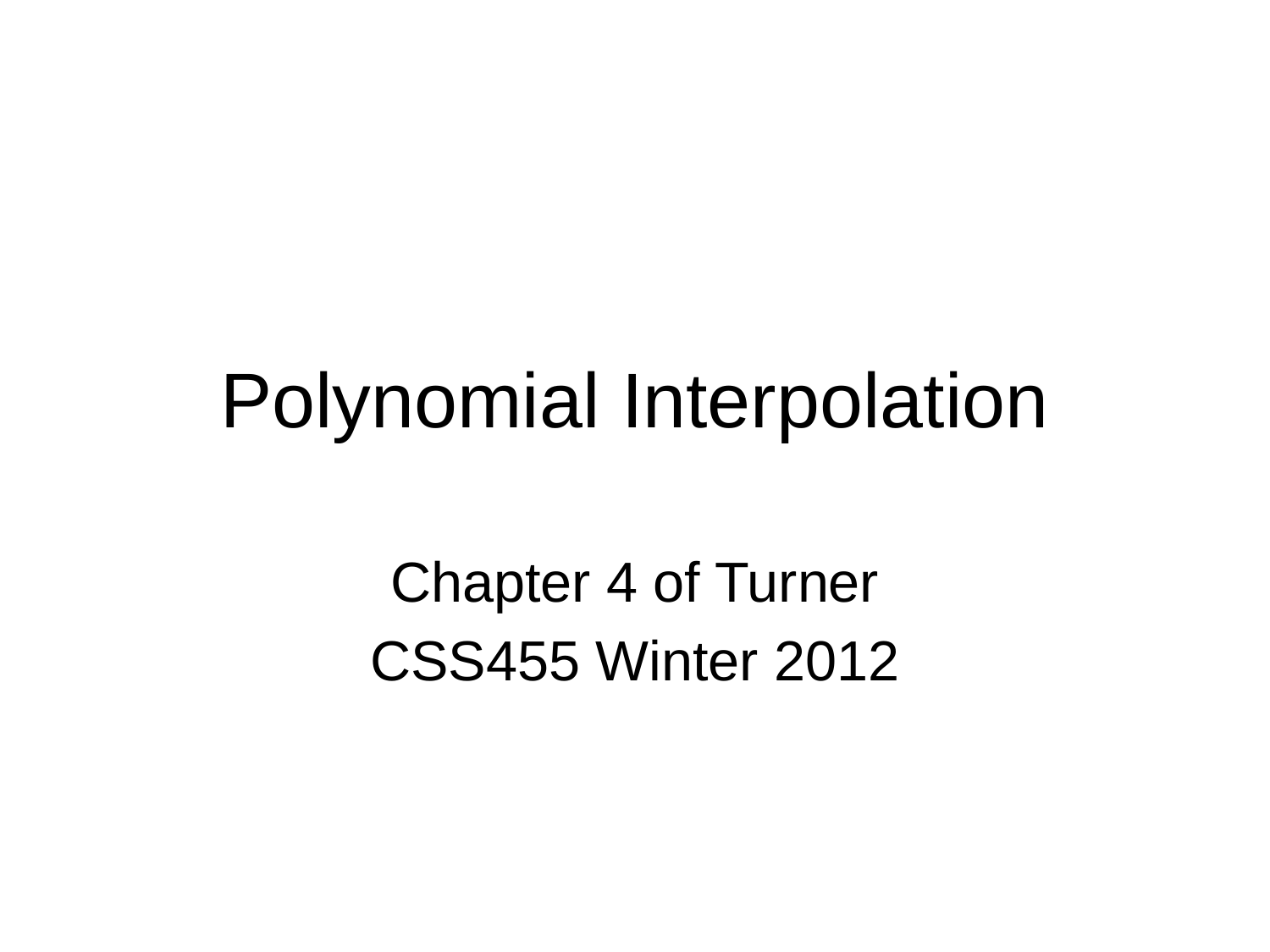

# Polynomial Interpolation
Chapter 4 of Turner
CSS455 Winter 2012